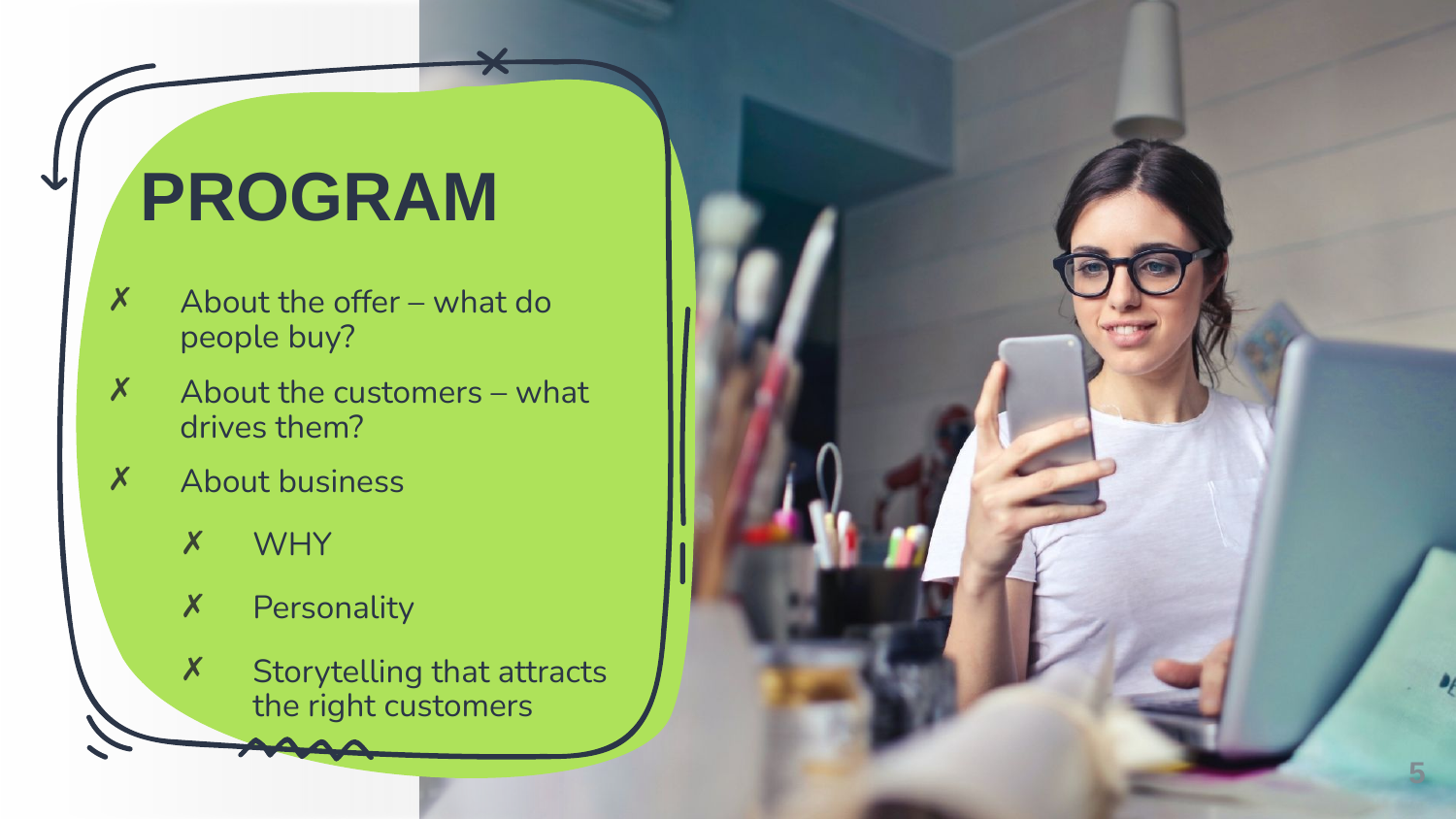

# PROGRAM
About the offer – what do people buy?
About the customers – what drives them?
About business
WHY
Personality
Storytelling that attracts the right customers

5